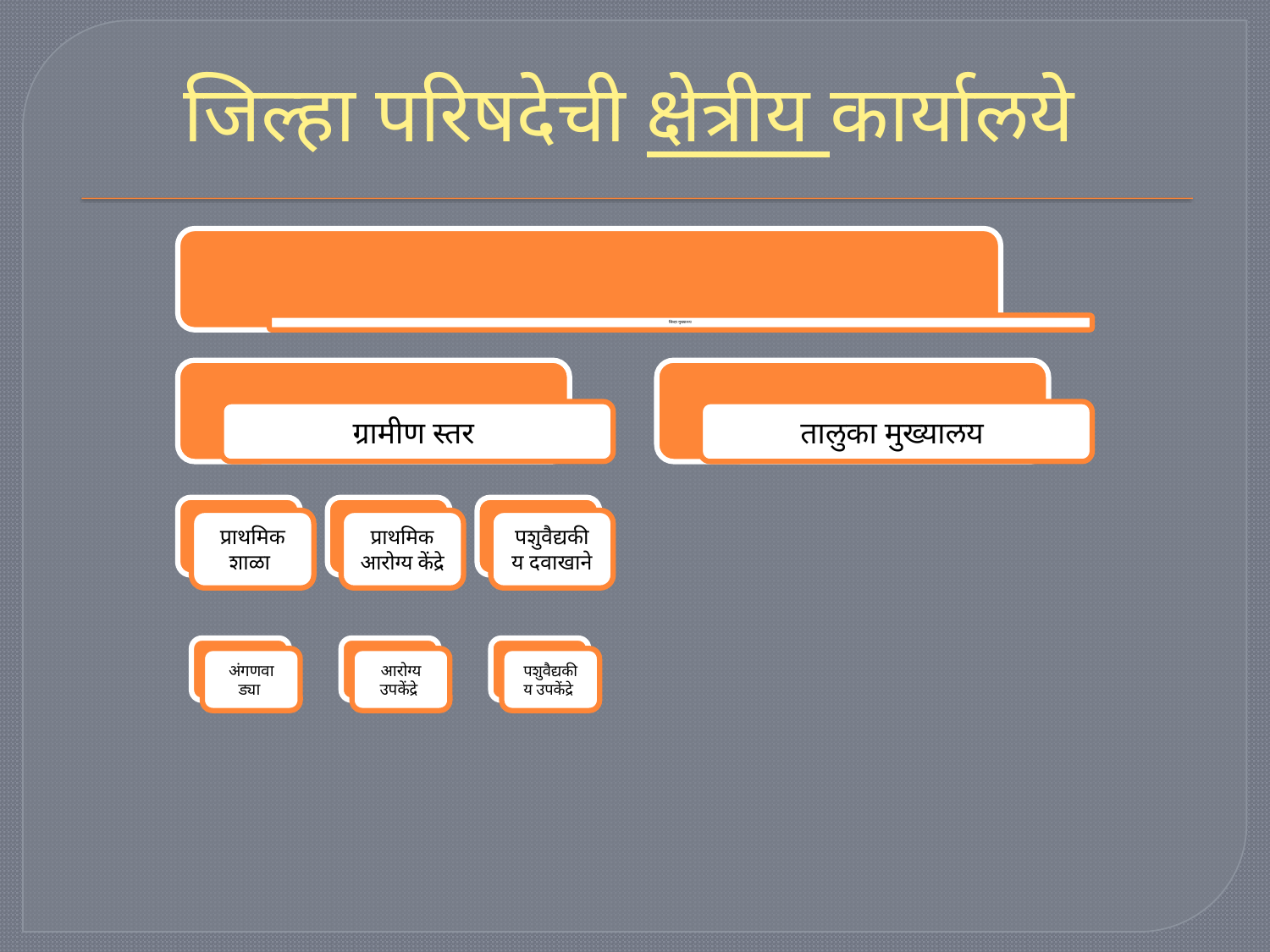

# जिल्हा परिषदेची क्षेत्रीय कार्यालये
जिल्हा मुख्यालय
ग्रामीण स्तर
प्राथमिक शाळा
प्राथमिक आरोग्य केंद्रे
तालुका मुख्यालय
पशुवैद्यकीय दवाखाने
आरोग्य उपकेंद्रे
पशुवैद्यकीय उपकेंद्रे
अंगणवाड्या